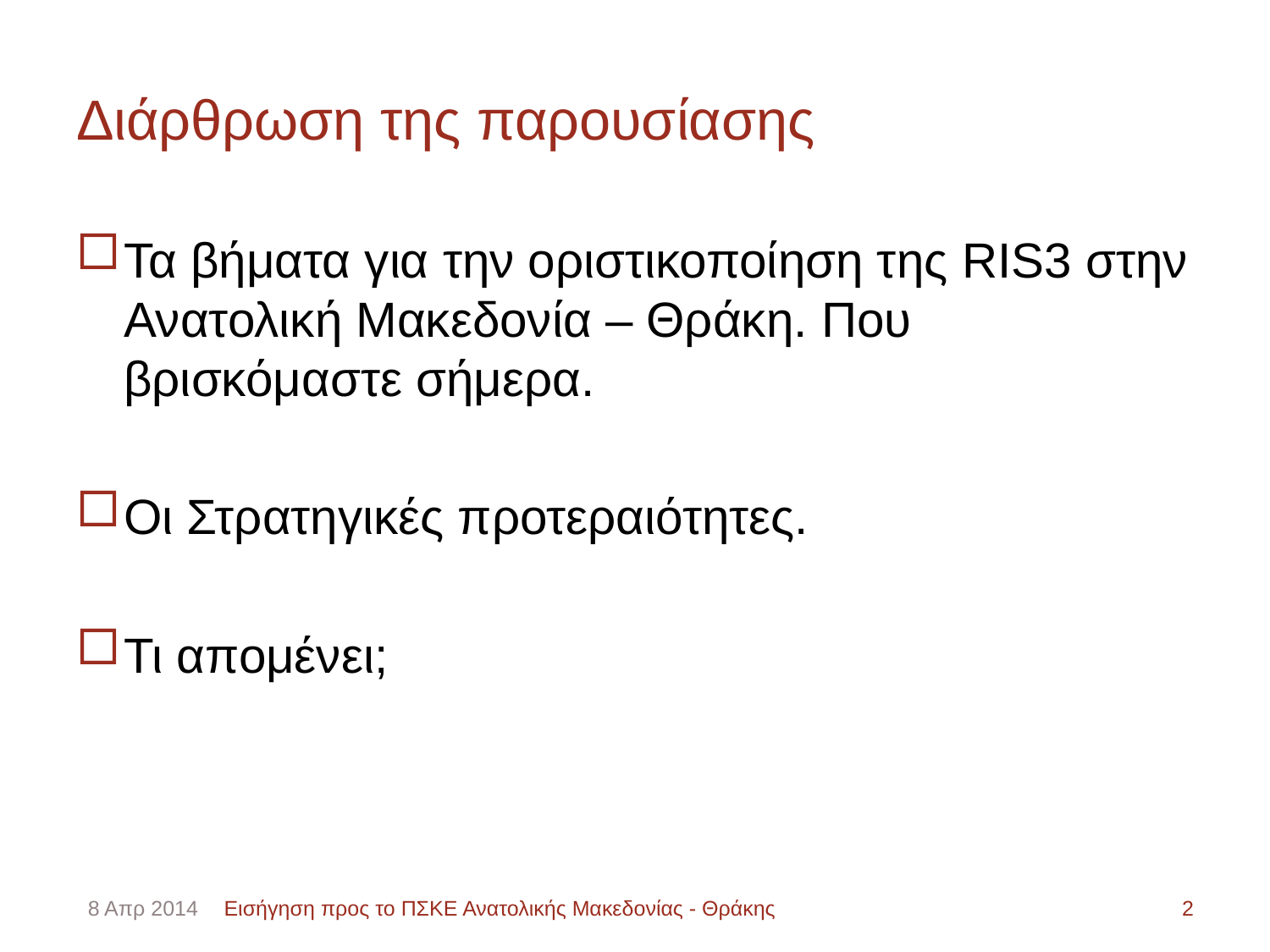

# Διάρθρωση της παρουσίασης
Τα βήματα για την οριστικοποίηση της RIS3 στην Ανατολική Μακεδονία – Θράκη. Που βρισκόμαστε σήμερα.

Οι Στρατηγικές προτεραιότητες.

Τι απομένει;
8 Απρ 2014
Εισήγηση προς το ΠΣΚΕ Ανατολικής Μακεδονίας - Θράκης
2